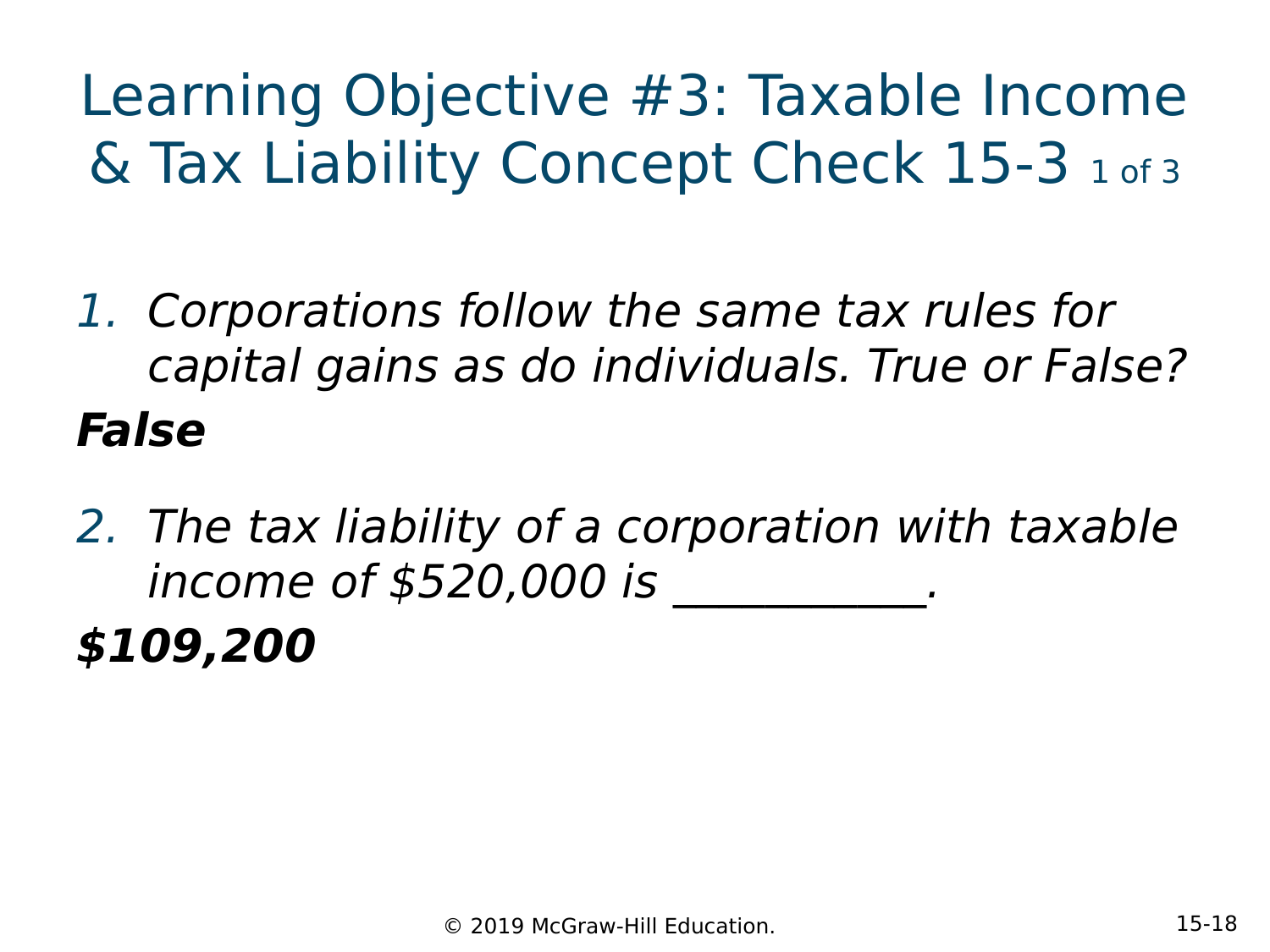

# Learning Objective #3: Taxable Income & Tax Liability Concept Check 15-3 1 of 3
Corporations follow the same tax rules for capital gains as do individuals. True or False?
False
The tax liability of a corporation with taxable income of $520,000 is ___________.
$109,200